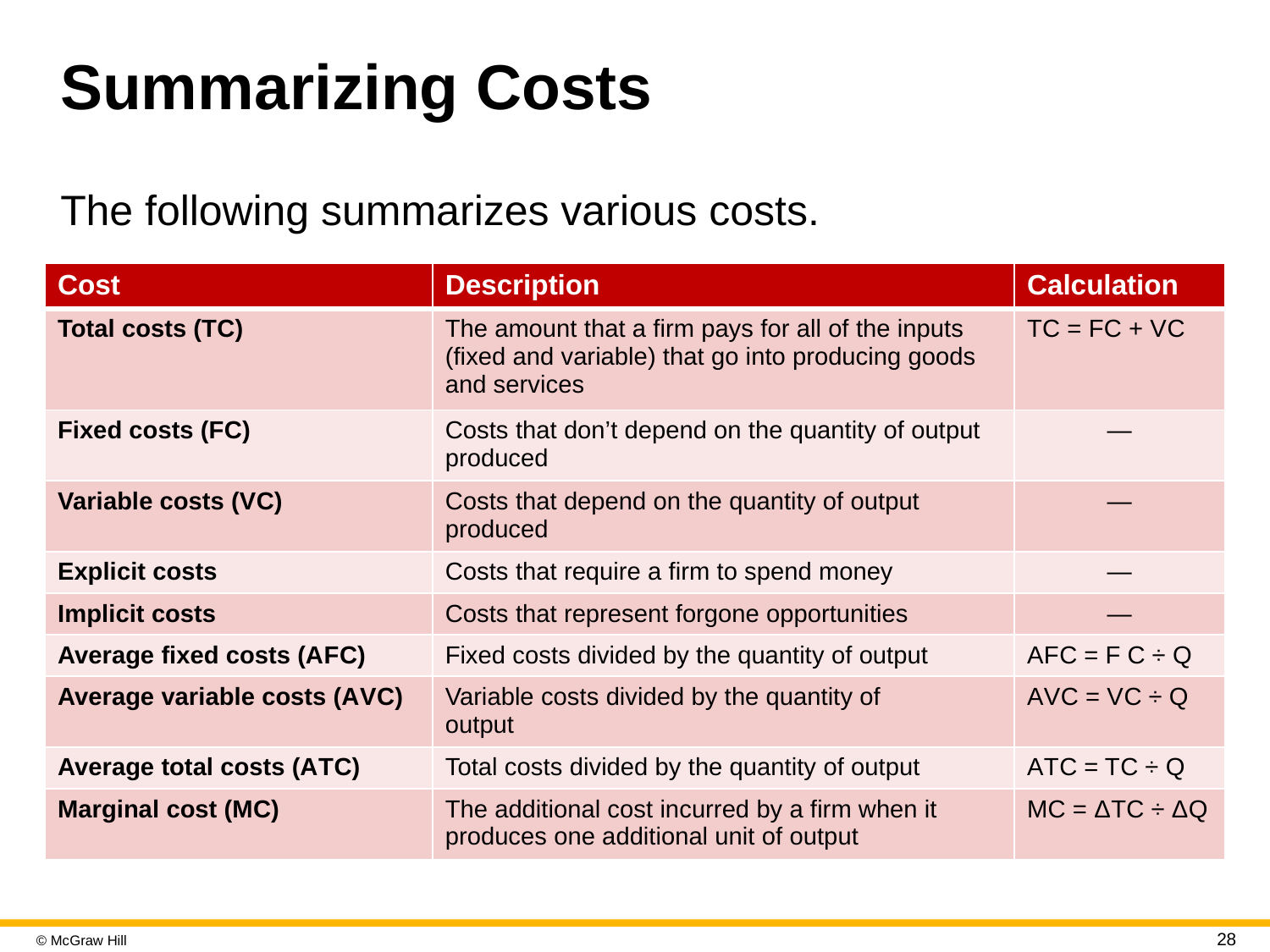

# Summarizing Costs
The following summarizes various costs.
| Cost | Description | Calculation |
| --- | --- | --- |
| Total costs (T C) | The amount that a firm pays for all of the inputs (fixed and variable) that go into producing goods and services | T C = F C + V C |
| Fixed costs (F C) | Costs that don’t depend on the quantity of output produced | — |
| Variable costs (V C) | Costs that depend on the quantity of output produced | — |
| Explicit costs | Costs that require a firm to spend money | — |
| Implicit costs | Costs that represent forgone opportunities | — |
| Average fixed costs (A F C) | Fixed costs divided by the quantity of output | A F C = F C ÷ Q |
| Average variable costs (A V C) | Variable costs divided by the quantity of output | A V C = V C ÷ Q |
| Average total costs (A T C) | Total costs divided by the quantity of output | A T C = T C ÷ Q |
| Marginal cost (M C) | The additional cost incurred by a firm when it produces one additional unit of output | M C = Δ T C ÷ Δ Q |